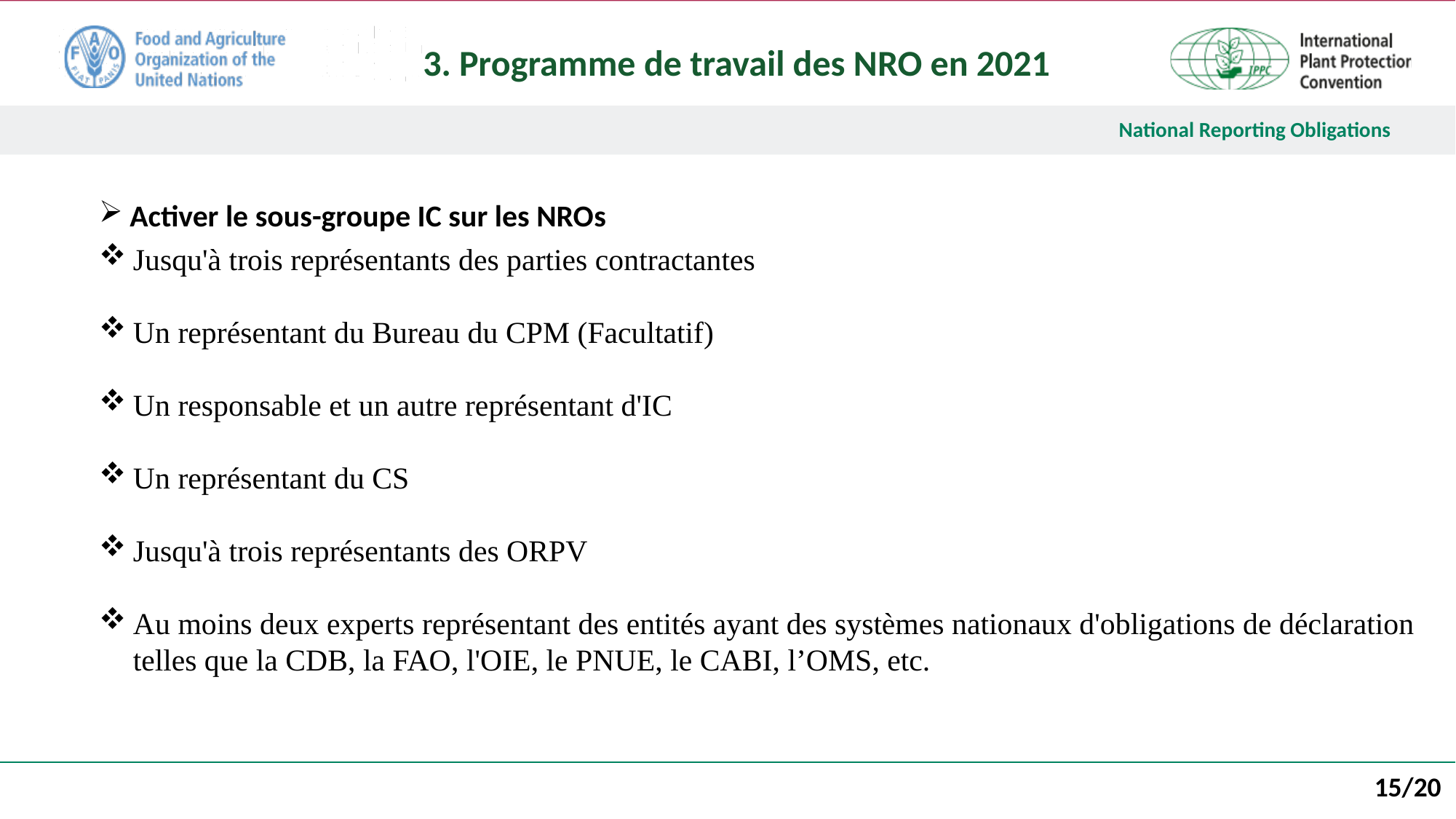

3. Programme de travail des NRO en 2021
Activer le sous-groupe IC sur les NROs
Jusqu'à trois représentants des parties contractantes

Un représentant du Bureau du CPM (Facultatif)

Un responsable et un autre représentant d'IC

Un représentant du CS

Jusqu'à trois représentants des ORPV

Au moins deux experts représentant des entités ayant des systèmes nationaux d'obligations de déclaration telles que la CDB, la FAO, l'OIE, le PNUE, le CABI, l’OMS, etc.
15/20